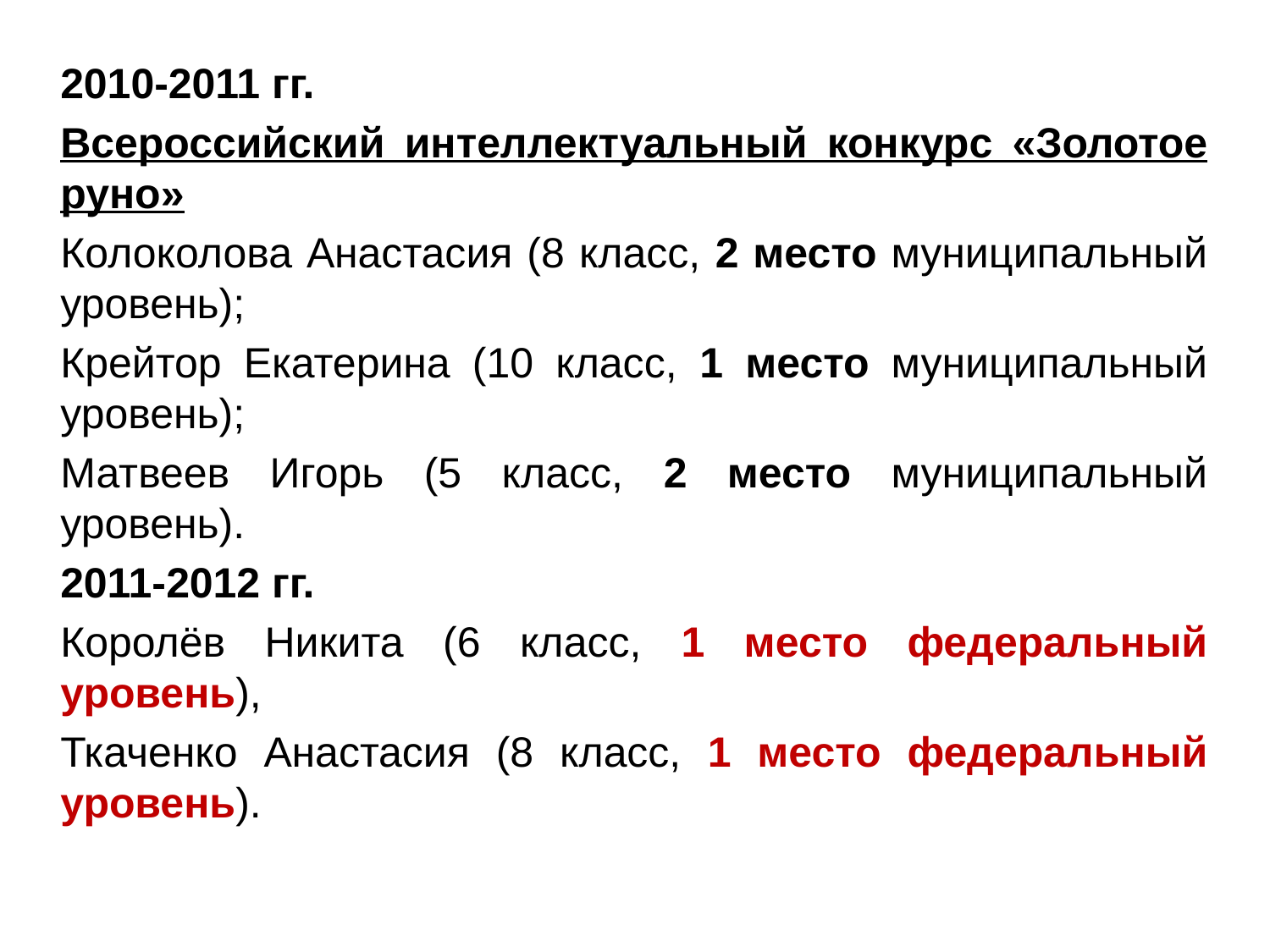

2010-2011 гг.
Всероссийский интеллектуальный конкурс «Золотое руно»
Колоколова Анастасия (8 класс, 2 место муниципальный уровень);
Крейтор Екатерина (10 класс, 1 место муниципальный уровень);
Матвеев Игорь (5 класс, 2 место муниципальный уровень).
2011-2012 гг.
Королёв Никита (6 класс, 1 место федеральный уровень),
Ткаченко Анастасия (8 класс, 1 место федеральный уровень).